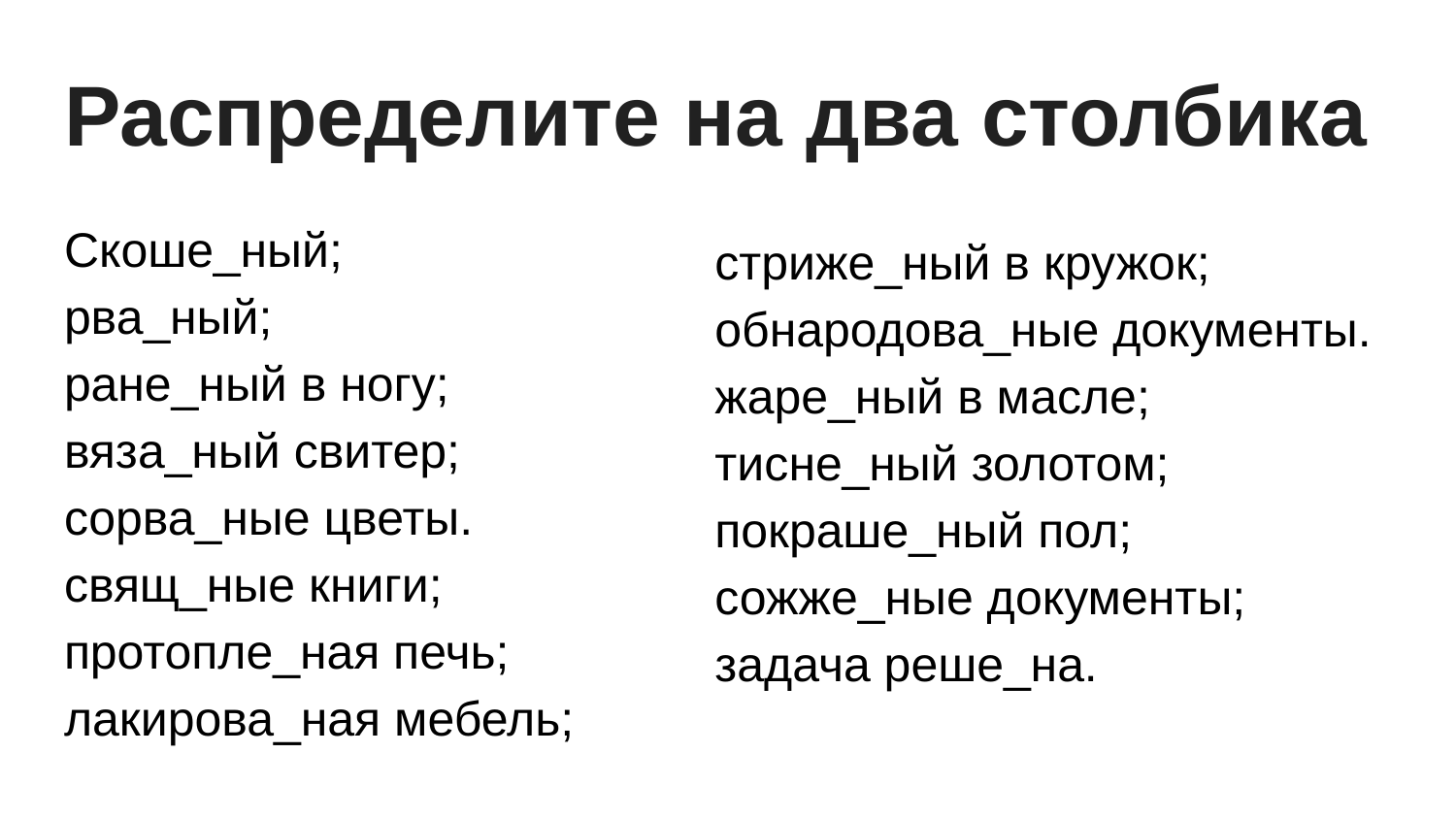

# Распределите на два столбика
Скоше_ный;
рва_ный;
ране_ный в ногу;
вяза_ный свитер;
сорва_ные цветы.
свящ_ные книги;
протопле_ная печь;
лакирова_ная мебель;

стриже_ный в кружок;
обнародова_ные документы.
жаре_ный в масле;
тисне_ный золотом;
покраше_ный пол;
сожже_ные документы;
задача реше_на.